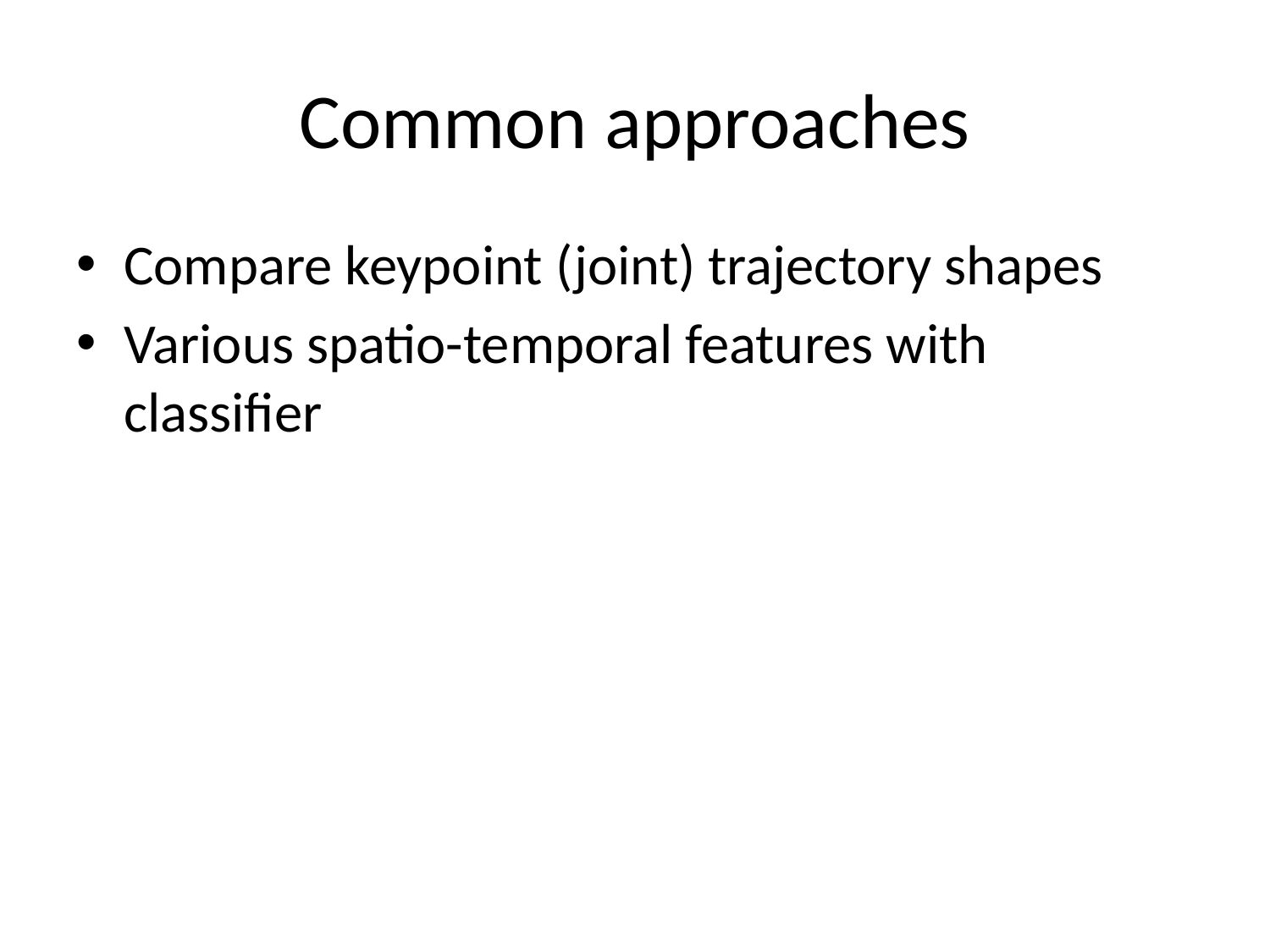

# Common approaches
Compare keypoint (joint) trajectory shapes
Various spatio-temporal features with classifier